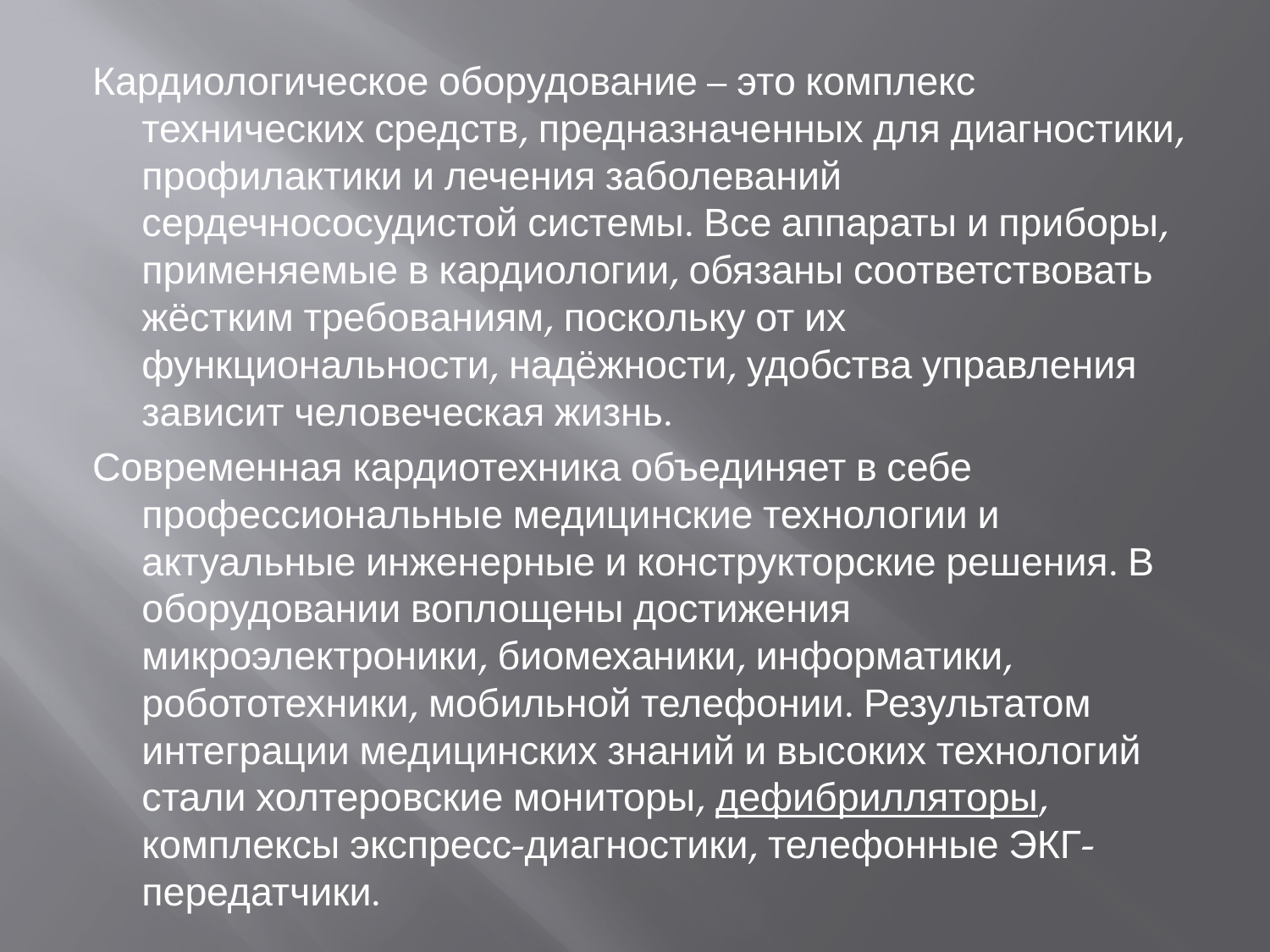

Кардиологическое оборудование – это комплекс технических средств, предназначенных для диагностики, профилактики и лечения заболеваний сердечнососудистой системы. Все аппараты и приборы, применяемые в кардиологии, обязаны соответствовать жёстким требованиям, поскольку от их функциональности, надёжности, удобства управления зависит человеческая жизнь.
Современная кардиотехника объединяет в себе профессиональные медицинские технологии и актуальные инженерные и конструкторские решения. В оборудовании воплощены достижения микроэлектроники, биомеханики, информатики, робототехники, мобильной телефонии. Результатом интеграции медицинских знаний и высоких технологий стали холтеровские мониторы, дефибрилляторы, комплексы экспресс-диагностики, телефонные ЭКГ-передатчики.